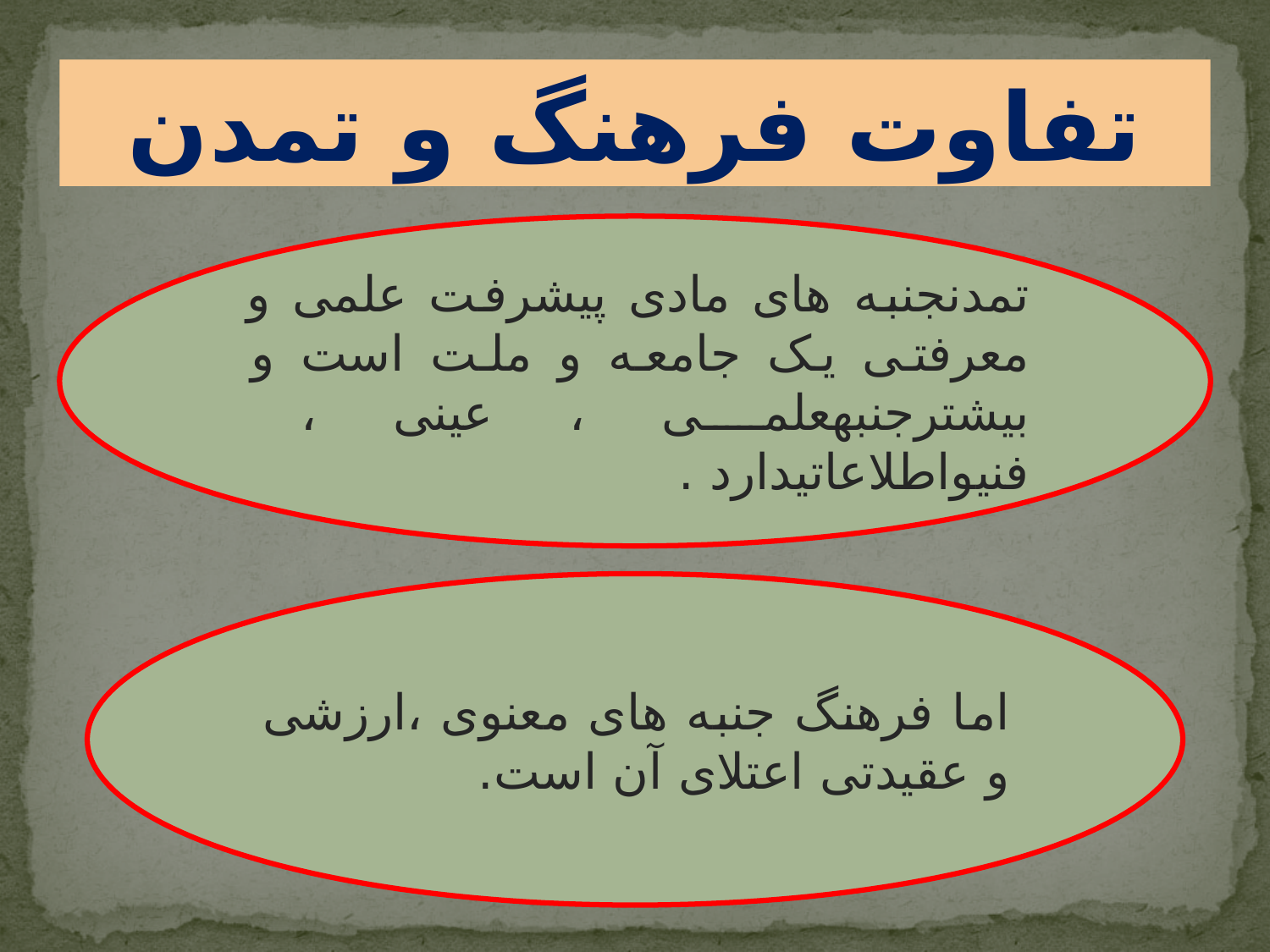

تفاوت فرهنگ و تمدن
تمدن‏جنبه های مادی پیشرفت علمی و معرفتی یک جامعه و ملت است و بیش‏ترجنبه‏علمی ، عینی ، فنی‏واطلاعاتی‏دارد .
اما فرهنگ جنبه های معنوی ،ارزشی و عقیدتی اعتلای آن است.